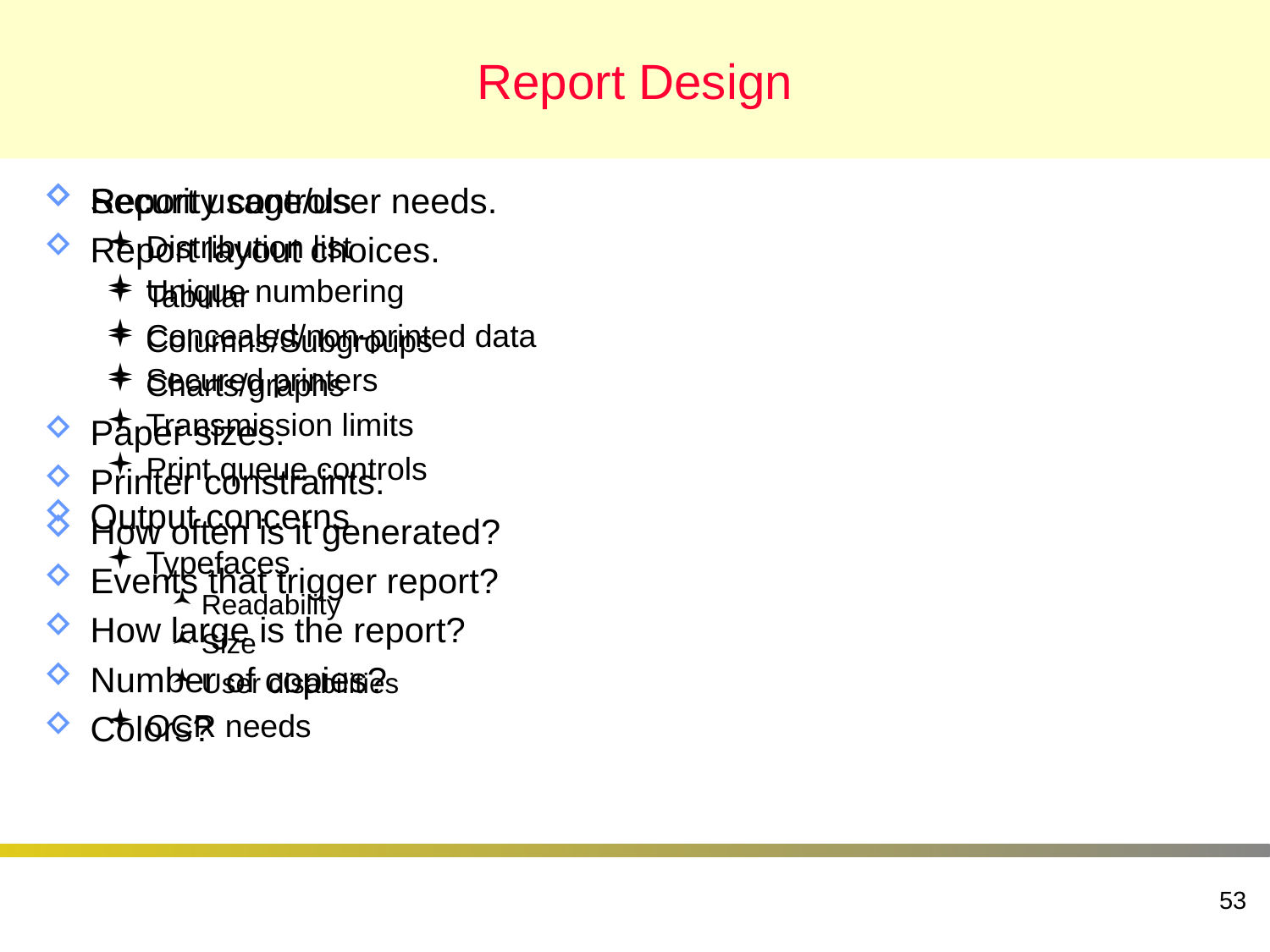

# Report Design
Report usage/user needs.
Report layout choices.
Tabular
Columns/Subgroups
Charts/graphs
Paper sizes.
Printer constraints.
How often is it generated?
Events that trigger report?
How large is the report?
Number of copies?
Colors?
Security controls
Distribution list
Unique numbering
Concealed/non-printed data
Secured printers
Transmission limits
Print queue controls
Output concerns
Typefaces
Readability
Size
User disabilities
OCR needs
53